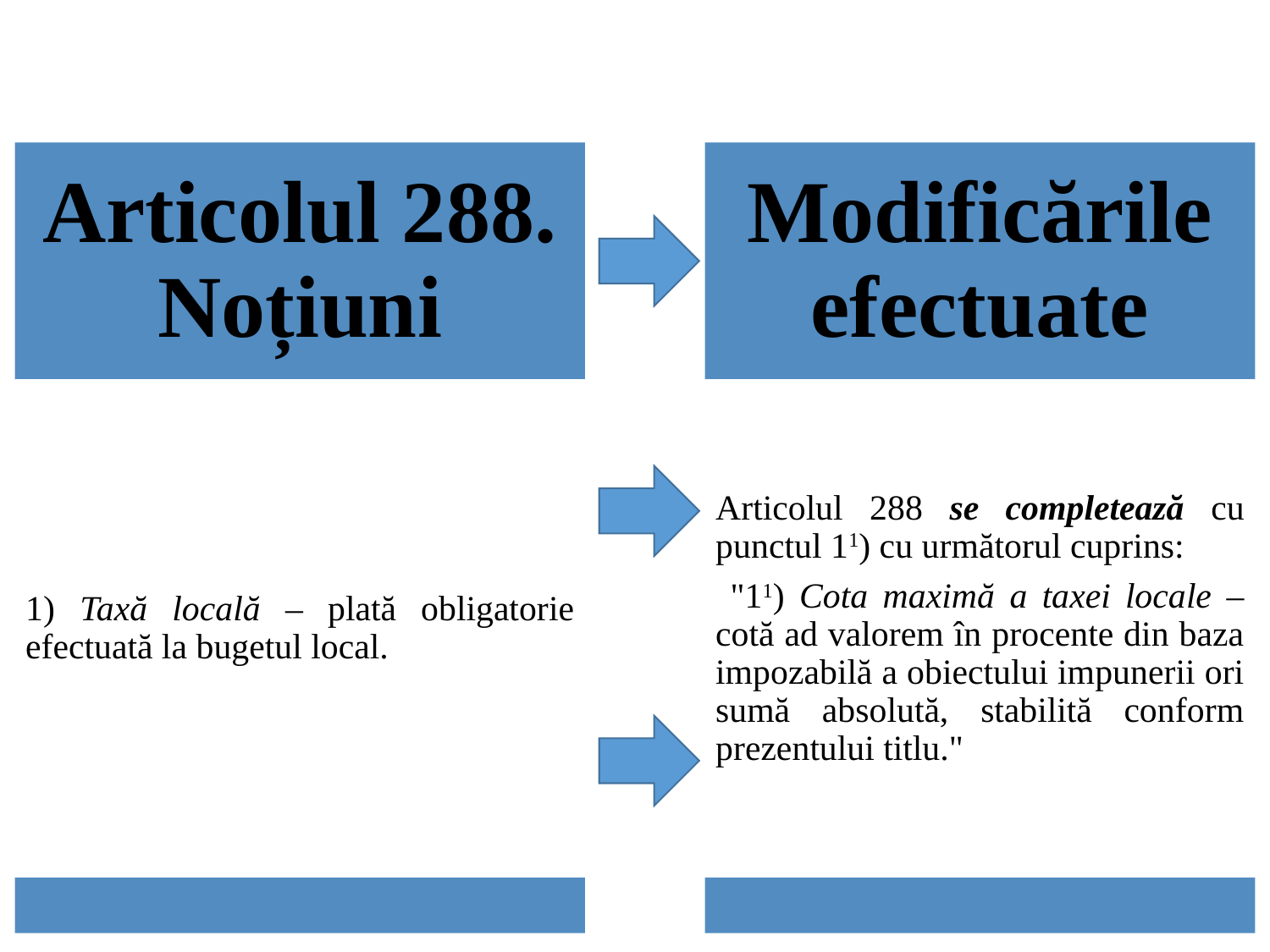

Articolul 288. Noțiuni
1) Taxă locală – plată obligatorie efectuată la bugetul local.
Modificările efectuate
Articolul 288 se completează cu punctul 11) cu următorul cuprins:
 "11) Cota maximă a taxei locale – cotă ad valorem în procente din baza impozabilă a obiectului impunerii ori sumă absolută, stabilită conform prezentului titlu."

9